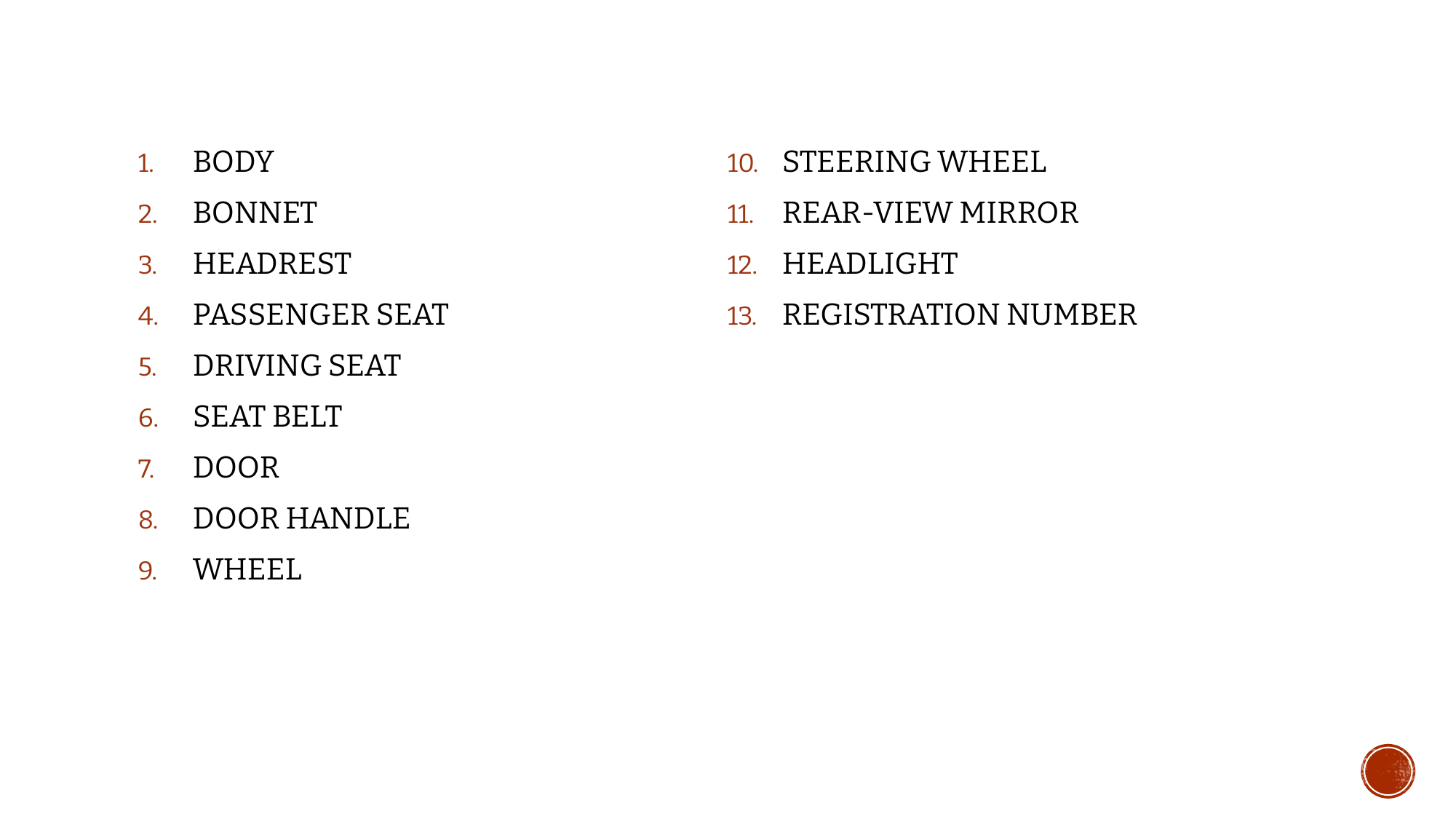

BODY
BONNET
HEADREST
PASSENGER SEAT
DRIVING SEAT
SEAT BELT
DOOR
DOOR HANDLE
WHEEL
STEERING WHEEL
REAR-VIEW MIRROR
HEADLIGHT
REGISTRATION NUMBER